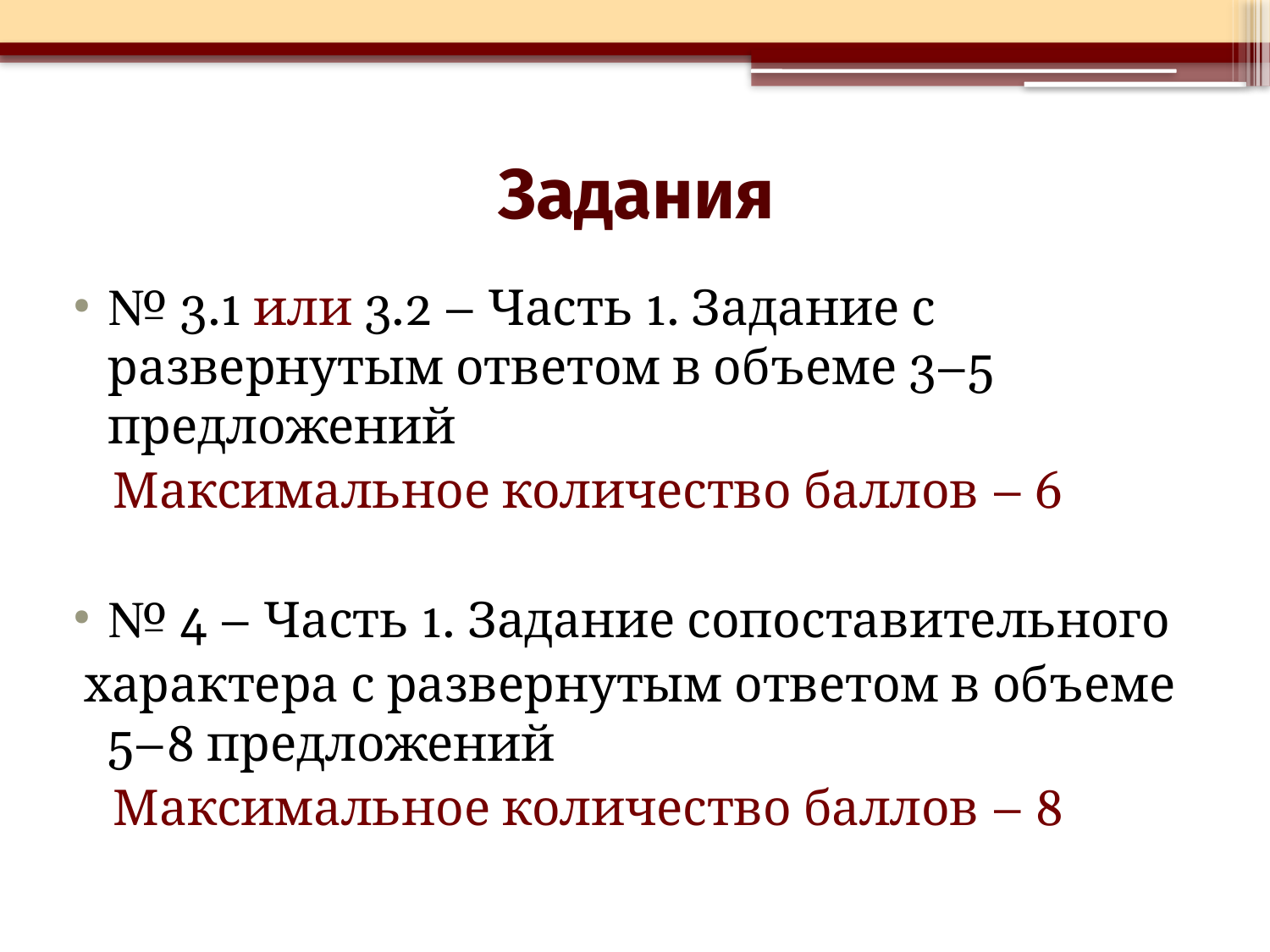

# Задания
№ 3.1 или 3.2 – Часть 1. Задание с развернутым ответом в объеме 3–5 предложений
Максимальное количество баллов – 6

№ 4 – Часть 1. Задание сопоставительного
 характера с развернутым ответом в объеме 5–8 предложений
Максимальное количество баллов – 8